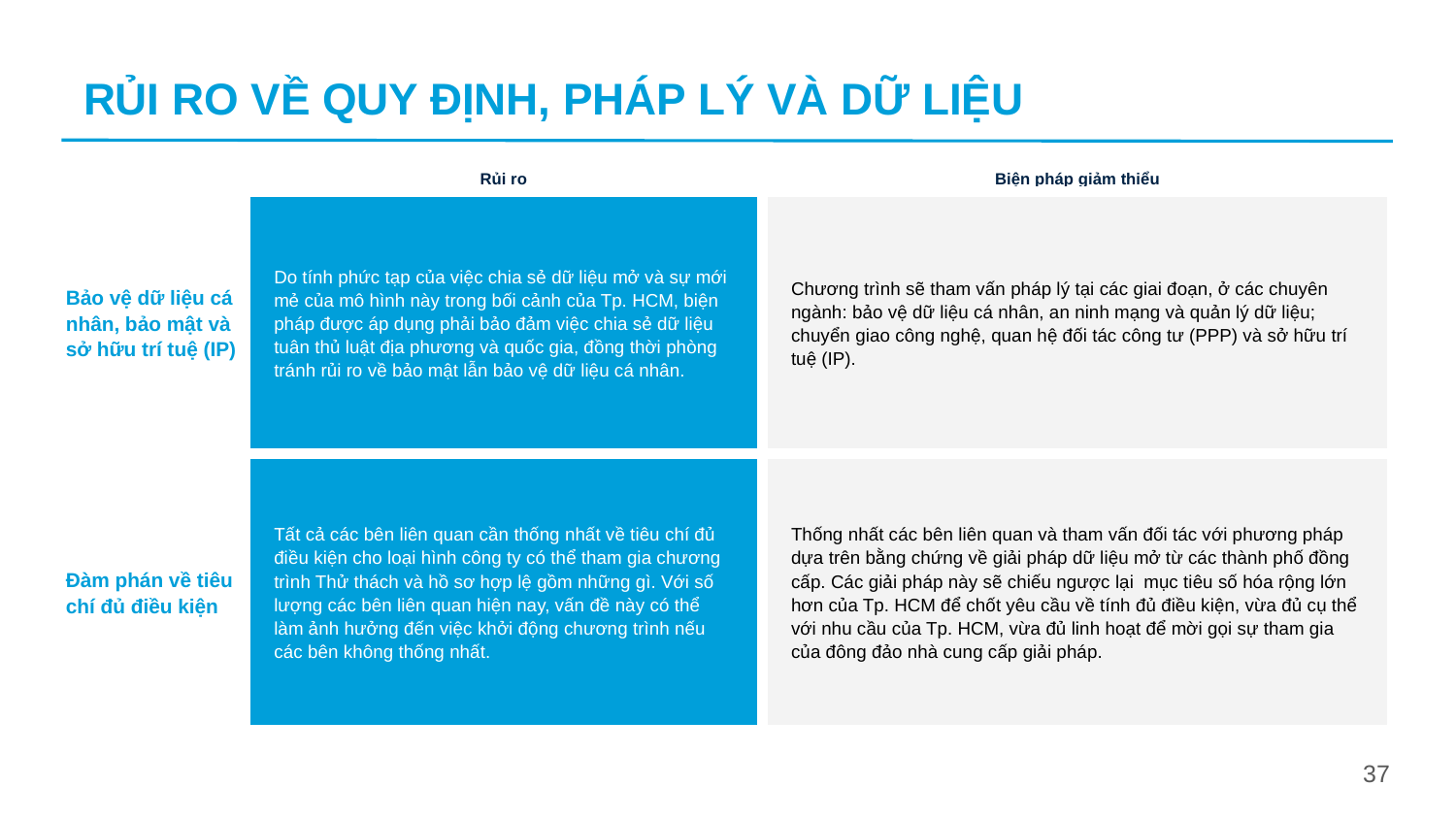

RỦI RO VỀ QUY ĐỊNH, PHÁP LÝ VÀ DỮ LIỆU
|  | Rủi ro | Biện pháp giảm thiểu |
| --- | --- | --- |
| Bảo vệ dữ liệu cá nhân, bảo mật và sở hữu trí tuệ (IP) | Do tính phức tạp của việc chia sẻ dữ liệu mở và sự mới mẻ của mô hình này trong bối cảnh của Tp. HCM, biện pháp được áp dụng phải bảo đảm việc chia sẻ dữ liệu tuân thủ luật địa phương và quốc gia, đồng thời phòng tránh rủi ro về bảo mật lẫn bảo vệ dữ liệu cá nhân. | Chương trình sẽ tham vấn pháp lý tại các giai đoạn, ở các chuyên ngành: bảo vệ dữ liệu cá nhân, an ninh mạng và quản lý dữ liệu; chuyển giao công nghệ, quan hệ đối tác công tư (PPP) và sở hữu trí tuệ (IP). |
| Đàm phán về tiêu chí đủ điều kiện | Tất cả các bên liên quan cần thống nhất về tiêu chí đủ điều kiện cho loại hình công ty có thể tham gia chương trình Thử thách và hồ sơ hợp lệ gồm những gì. Với số lượng các bên liên quan hiện nay, vấn đề này có thể làm ảnh hưởng đến việc khởi động chương trình nếu các bên không thống nhất. | Thống nhất các bên liên quan và tham vấn đối tác với phương pháp dựa trên bằng chứng về giải pháp dữ liệu mở từ các thành phố đồng cấp. Các giải pháp này sẽ chiếu ngược lại mục tiêu số hóa rộng lớn hơn của Tp. HCM để chốt yêu cầu về tính đủ điều kiện, vừa đủ cụ thể với nhu cầu của Tp. HCM, vừa đủ linh hoạt để mời gọi sự tham gia của đông đảo nhà cung cấp giải pháp. |
37